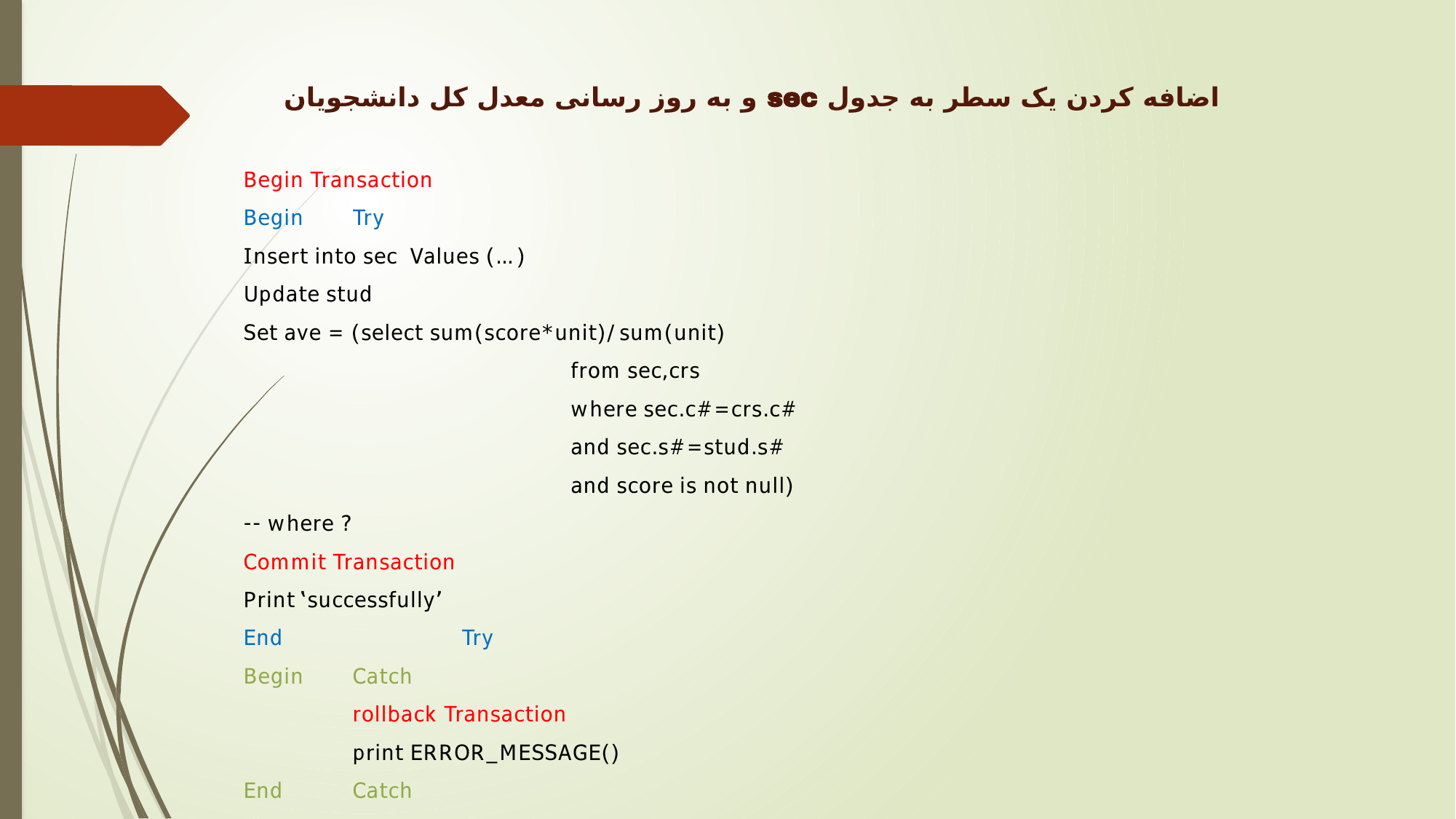

اضافه کردن یک سطر به جدول sec و به روز رسانی معدل کل دانشجویان
Begin Transaction
Begin	Try
Insert into sec  Values (…)
Update stud
Set ave = (select sum(score*unit)/sum(unit)
			from sec,crs
			where sec.c#=crs.c#
			and sec.s#=stud.s#
			and score is not null)
-- where ?
Commit Transaction
Print ‘successfully’
End		Try
Begin 	Catch
	rollback Transaction
	print ERROR_MESSAGE()
End 	Catch